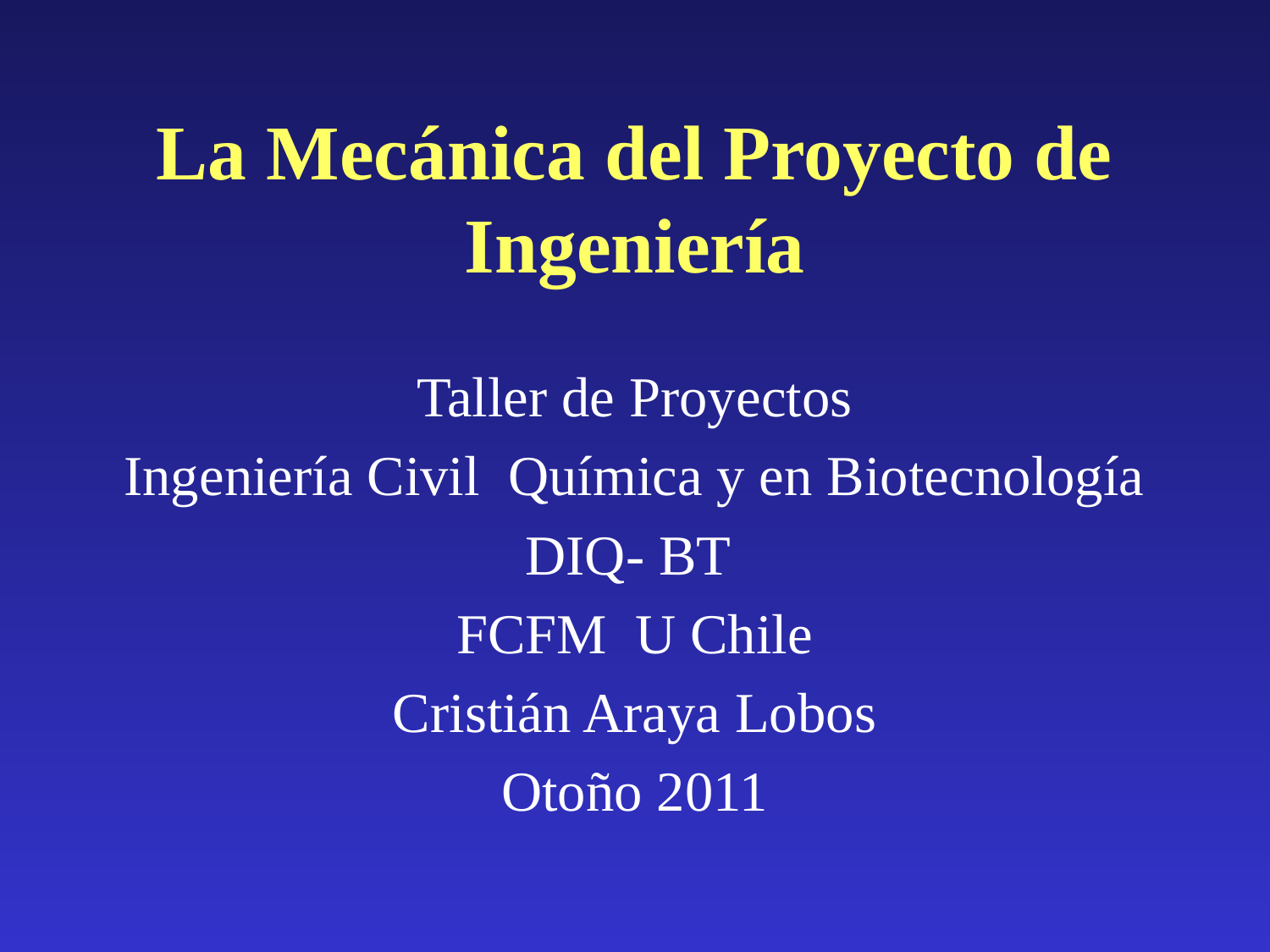

# La Mecánica del Proyecto de Ingeniería

Taller de Proyectos
Ingeniería Civil  Química y en Biotecnología
DIQ- BT
FCFM  U Chile
Cristián Araya Lobos
Otoño 2011